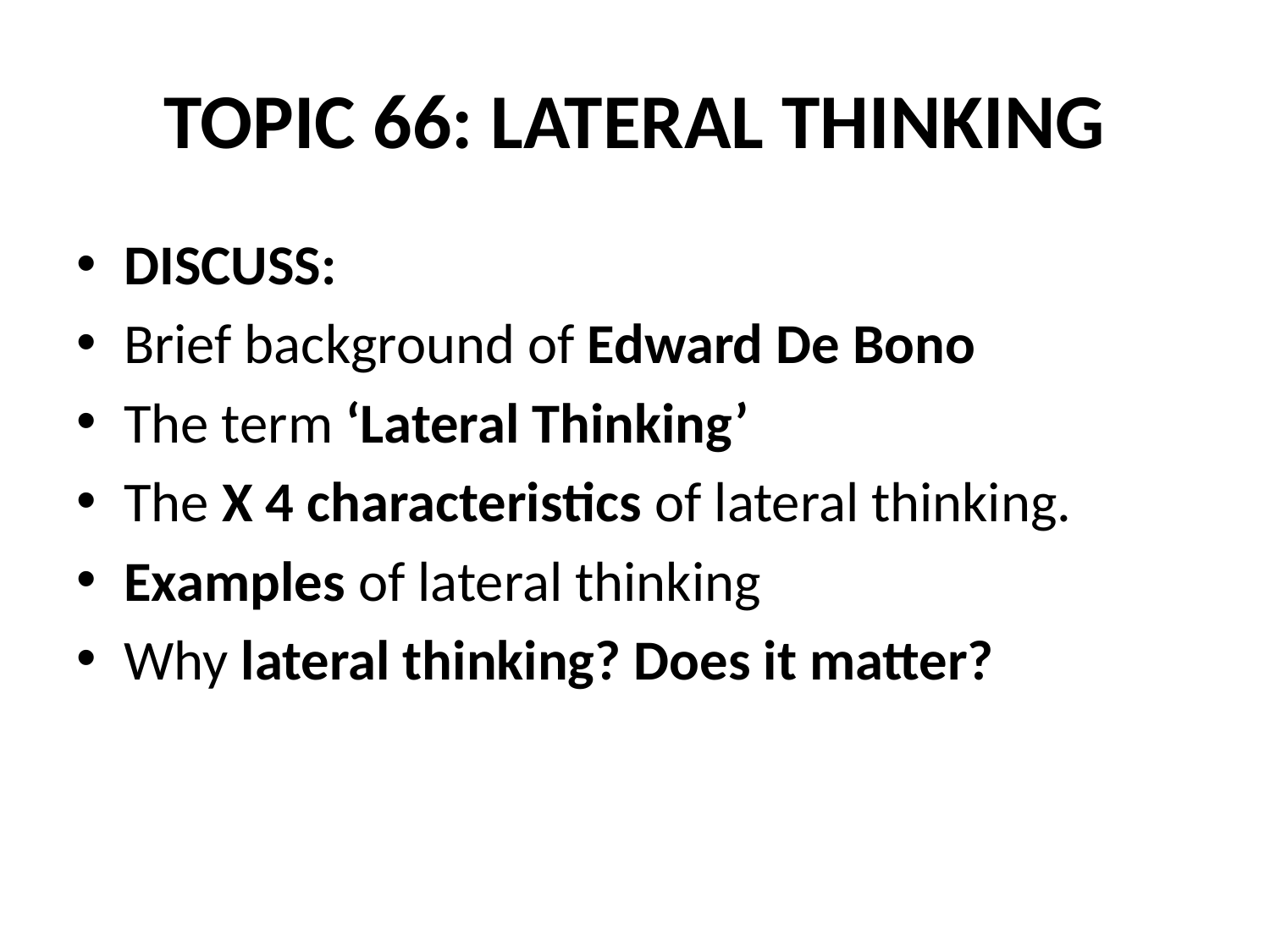

# TOPIC 66: LATERAL THINKING
DISCUSS:
Brief background of Edward De Bono
The term ‘Lateral Thinking’
The X 4 characteristics of lateral thinking.
Examples of lateral thinking
Why lateral thinking? Does it matter?